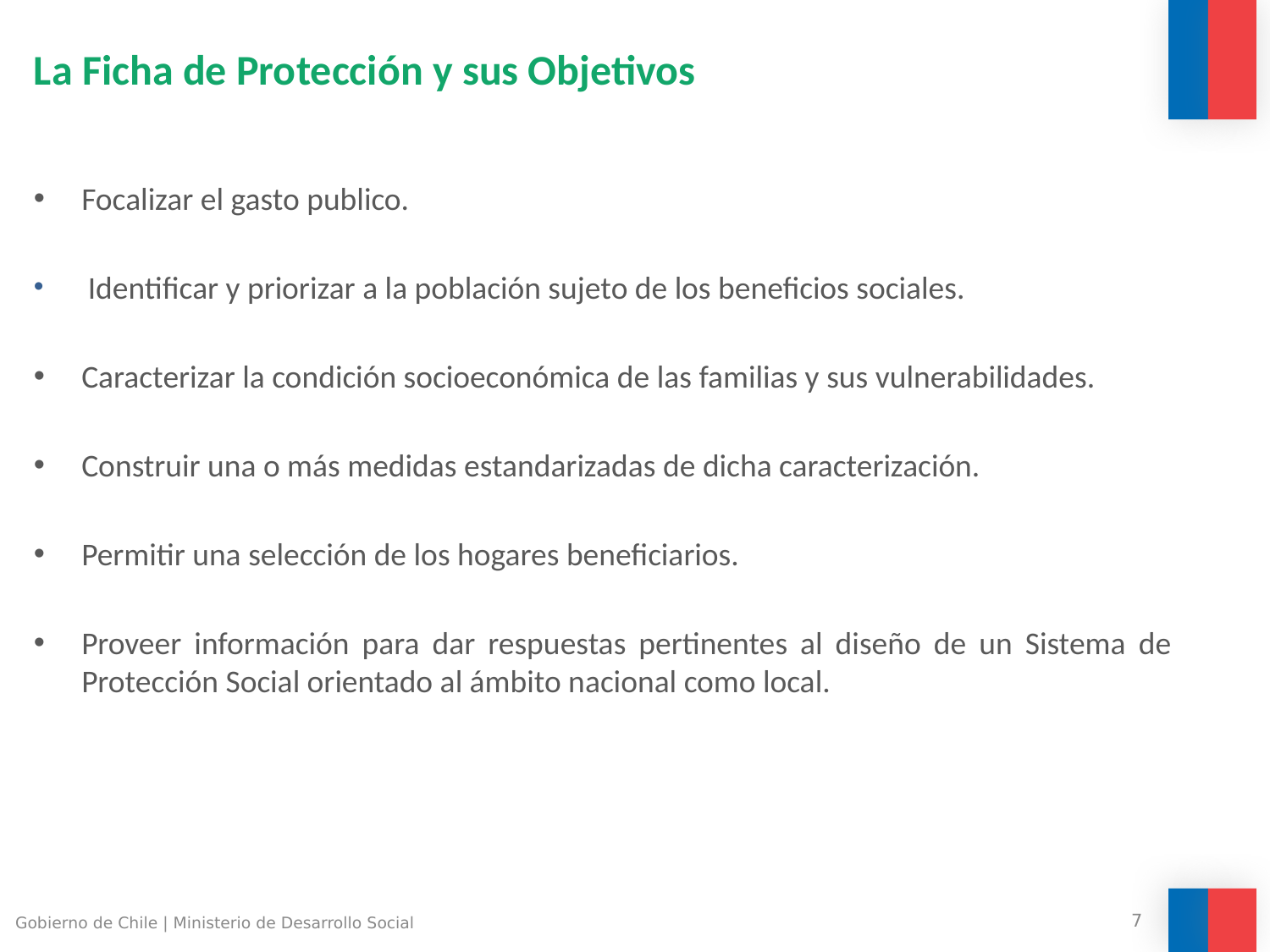

La Ficha de Protección y sus Objetivos

Focalizar el gasto publico.

 Identificar y priorizar a la población sujeto de los beneficios sociales.

Caracterizar la condición socioeconómica de las familias y sus vulnerabilidades.

Construir una o más medidas estandarizadas de dicha caracterización.

Permitir una selección de los hogares beneficiarios.

Proveer información para dar respuestas pertinentes al diseño de un Sistema de Protección Social orientado al ámbito nacional como local.

Gobierno de Chile | Ministerio de Desarrollo Social
7